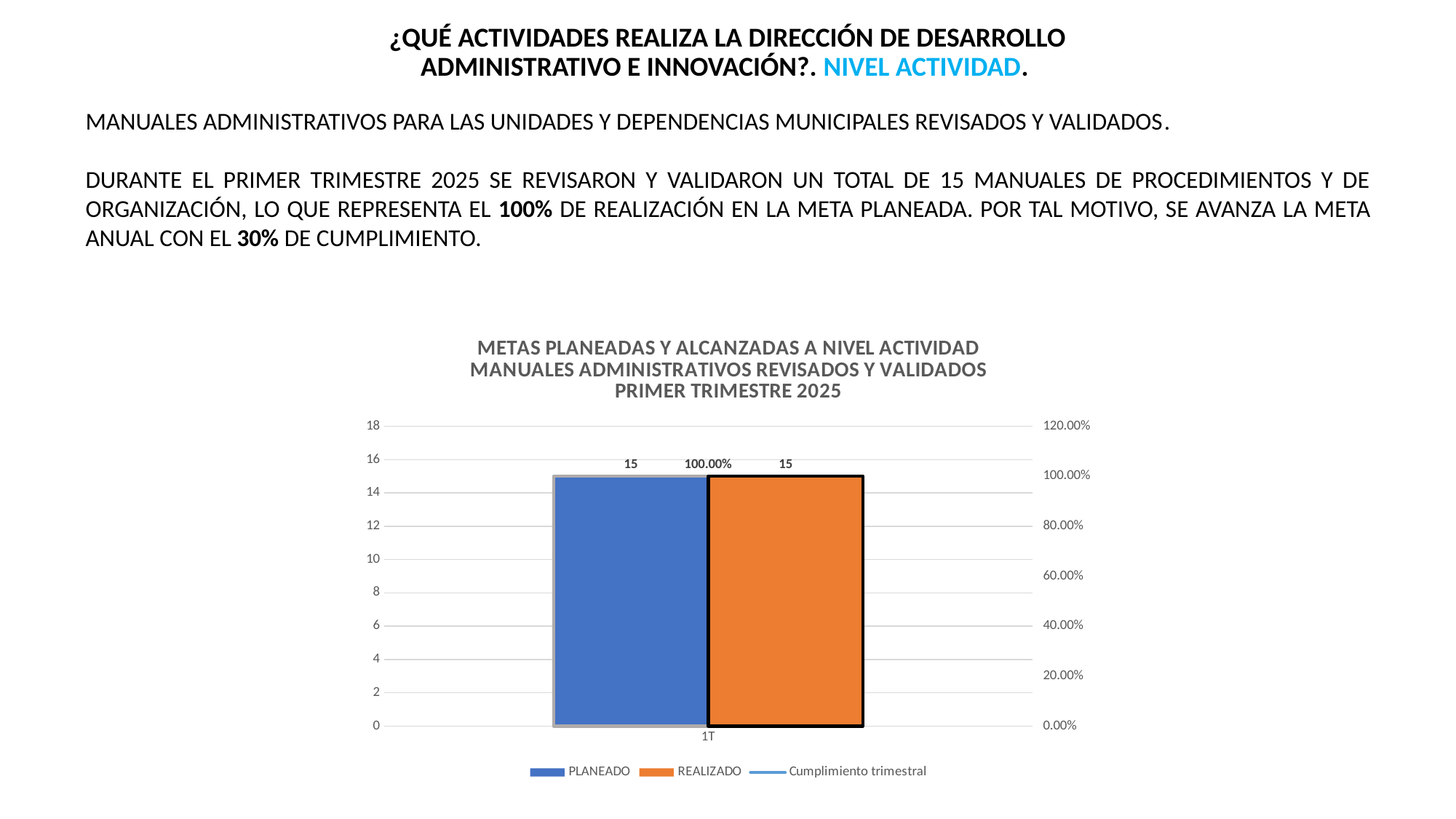

¿QUÉ ACTIVIDADES REALIZA LA DIRECCIÓN DE DESARROLLO ADMINISTRATIVO E INNOVACIÓN?. NIVEL ACTIVIDAD.
MANUALES ADMINISTRATIVOS PARA LAS UNIDADES Y DEPENDENCIAS MUNICIPALES REVISADOS Y VALIDADOS.

DURANTE EL PRIMER TRIMESTRE 2025 SE REVISARON Y VALIDARON UN TOTAL DE 15 MANUALES DE PROCEDIMIENTOS Y DE ORGANIZACIÓN, LO QUE REPRESENTA EL 100% DE REALIZACIÓN EN LA META PLANEADA. POR TAL MOTIVO, SE AVANZA LA META ANUAL CON EL 30% DE CUMPLIMIENTO.

### Chart: METAS PLANEADAS Y ALCANZADAS A NIVEL ACTIVIDAD
MANUALES ADMINISTRATIVOS REVISADOS Y VALIDADOS
 PRIMER TRIMESTRE 2025

| Category | PLANEADO | REALIZADO | Cumplimiento trimestral |
|---|---|---|---|
| 1T | 15.0 | 15.0 | 1.0 |